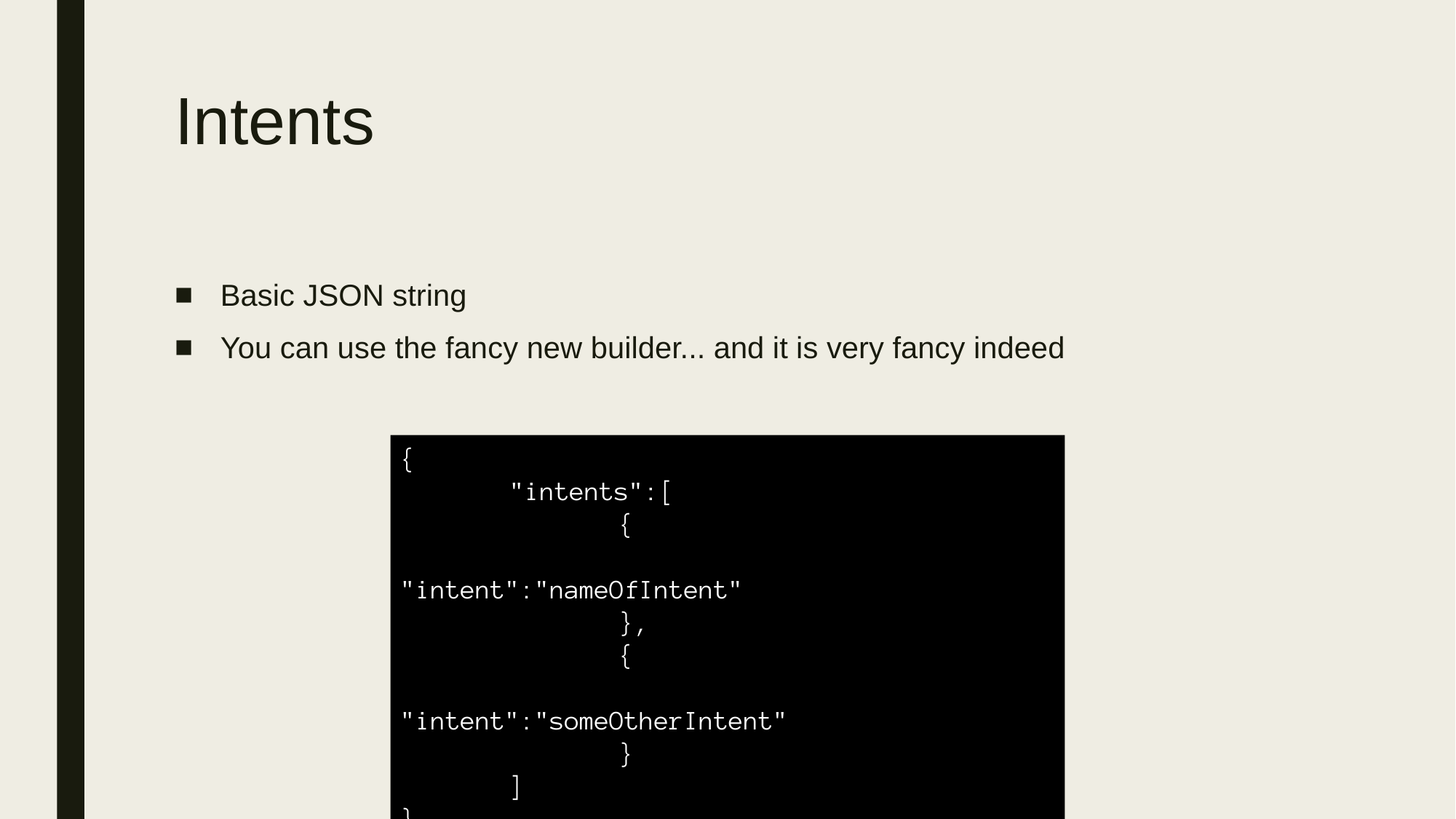

# Intents
Basic JSON string
You can use the fancy new builder... and it is very fancy indeed
{
	"intents":[
		{
			"intent":"nameOfIntent"
		},
		{
			"intent":"someOtherIntent"
		}
	]
}